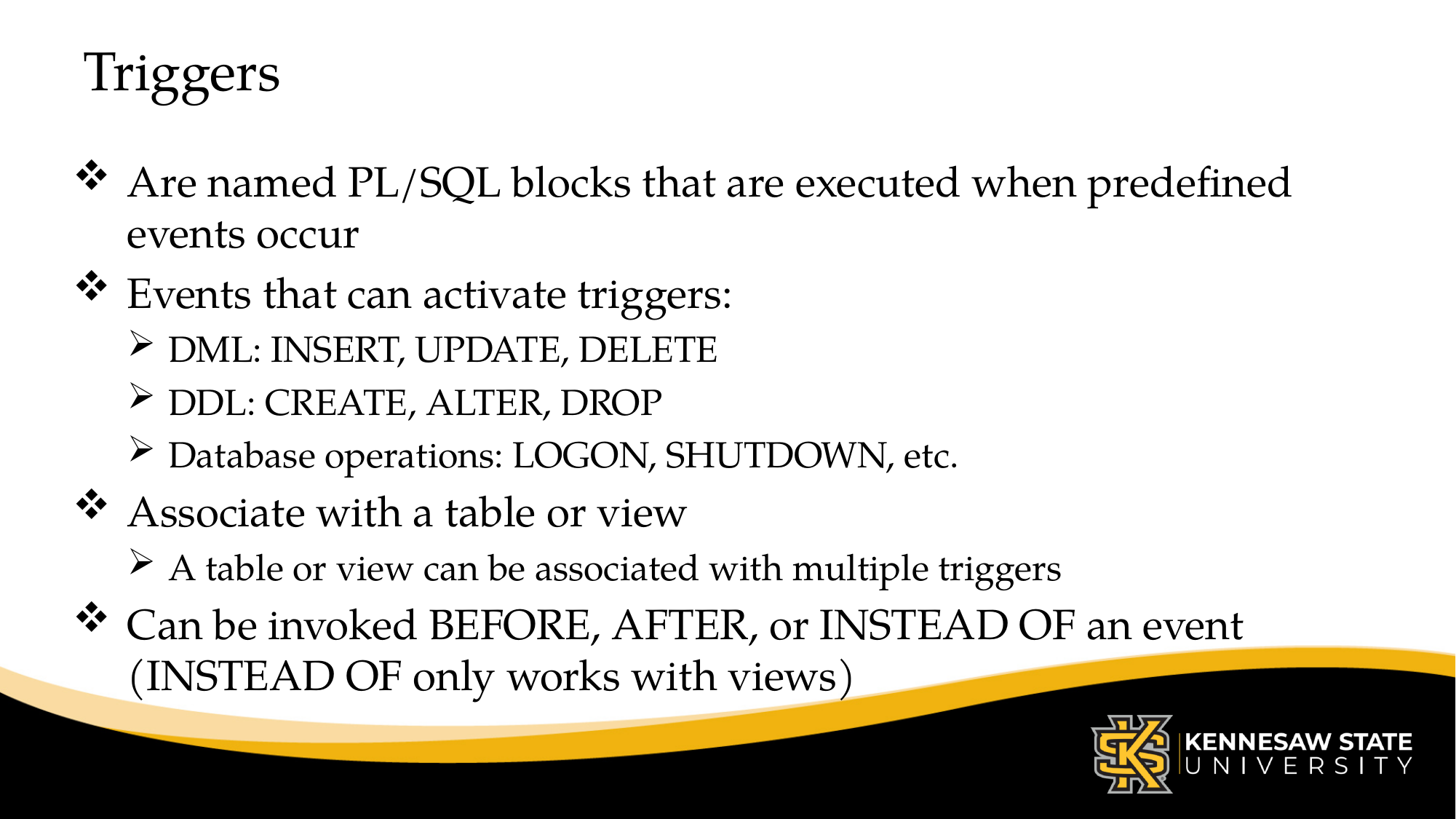

# Triggers
Are named PL/SQL blocks that are executed when predefined events occur
Events that can activate triggers:
DML: INSERT, UPDATE, DELETE
DDL: CREATE, ALTER, DROP
Database operations: LOGON, SHUTDOWN, etc.
Associate with a table or view
A table or view can be associated with multiple triggers
Can be invoked BEFORE, AFTER, or INSTEAD OF an event (INSTEAD OF only works with views)